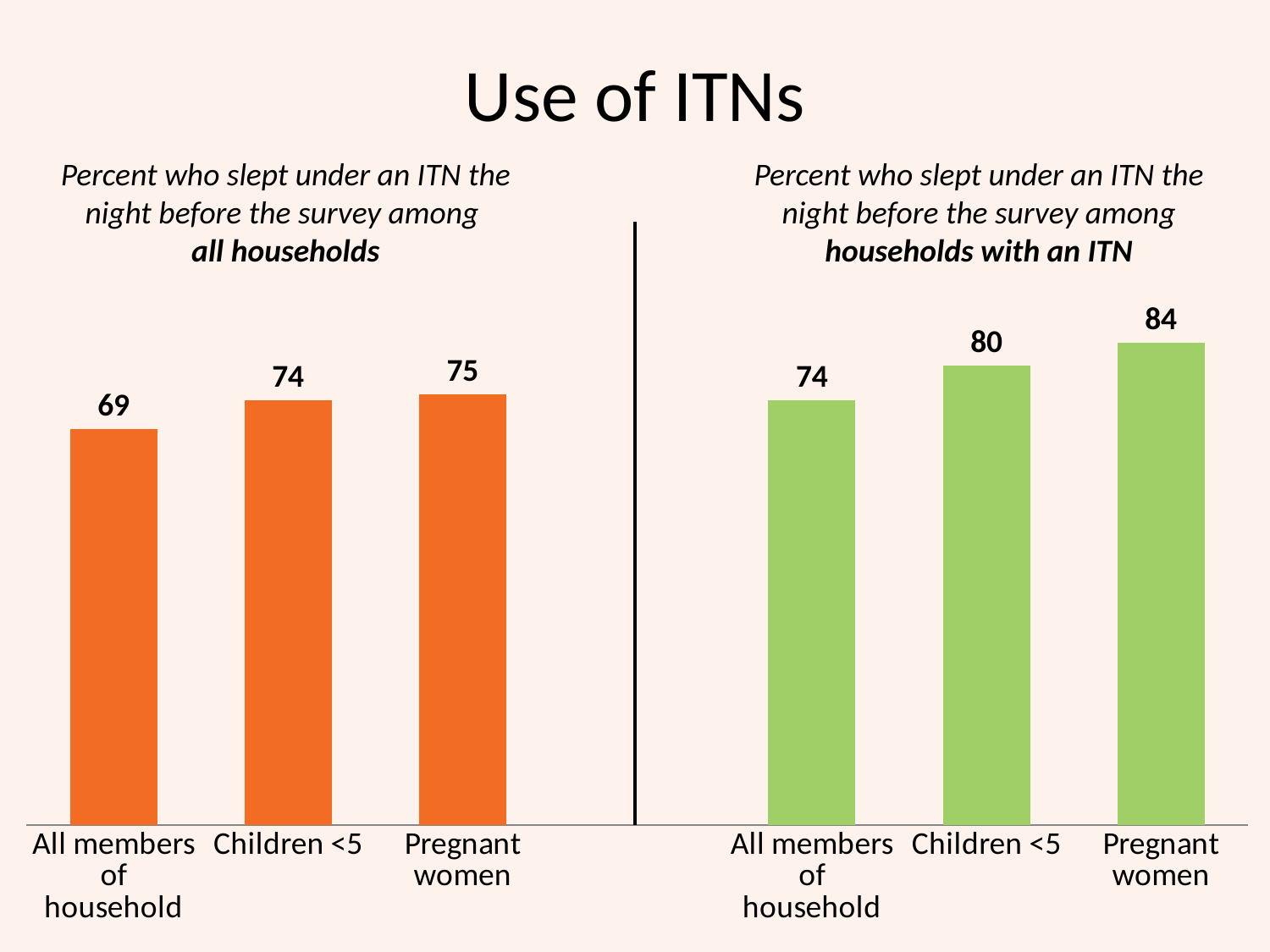

Use of ITNs
Percent who slept under an ITN the night before the survey among
all households
Percent who slept under an ITN the night before the survey among households with an ITN

### Chart

| Category | ITN |
|---|---|
| All members of household | 69.0 |
| Children <5 | 74.0 |
| Pregnant women | 75.0 |
|  | None |
| All members of household | 74.0 |
| Children <5 | 80.0 |
| Pregnant women | 84.0 |